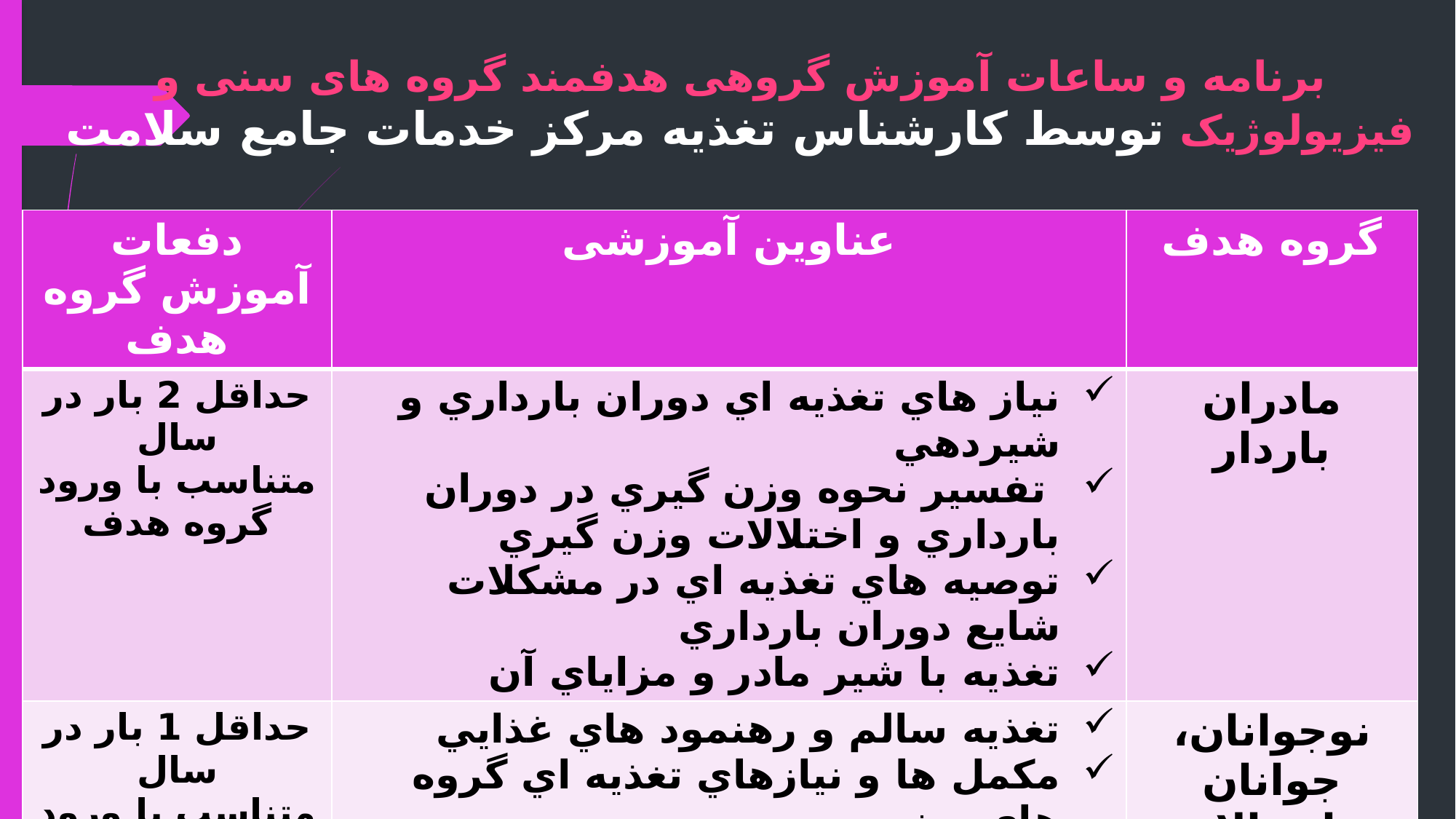

# برنامه و ساعات آموزش گروهی هدفمند گروه های سنی و فیزیولوژیک توسط کارشناس تغذیه مرکز خدمات جامع سلامت
| دفعات آموزش گروه هدف | عناوین آموزشی | گروه هدف |
| --- | --- | --- |
| حداقل 2 بار در سال متناسب با ورود گروه هدف | نياز هاي تغذيه اي دوران بارداري و شيردهي تفسير نحوه وزن گيري در دوران بارداري و اختلالات وزن گيري توصيه هاي تغذيه اي در مشکلات شايع دوران بارداري تغذيه با شير مادر و مزاياي آن | مادران باردار |
| حداقل 1 بار در سال متناسب با ورود گروه هدف | تغذيه سالم و رهنمود هاي غذايي مکمل ها و نيازهاي تغذيه اي گروه هاي سني پيشگيري از عوامل خطر تغذيه اي در ايجاد بيماري هاي غيروا گير شايع | نوجوانان، جوانان ميانسالان، سالمندان |